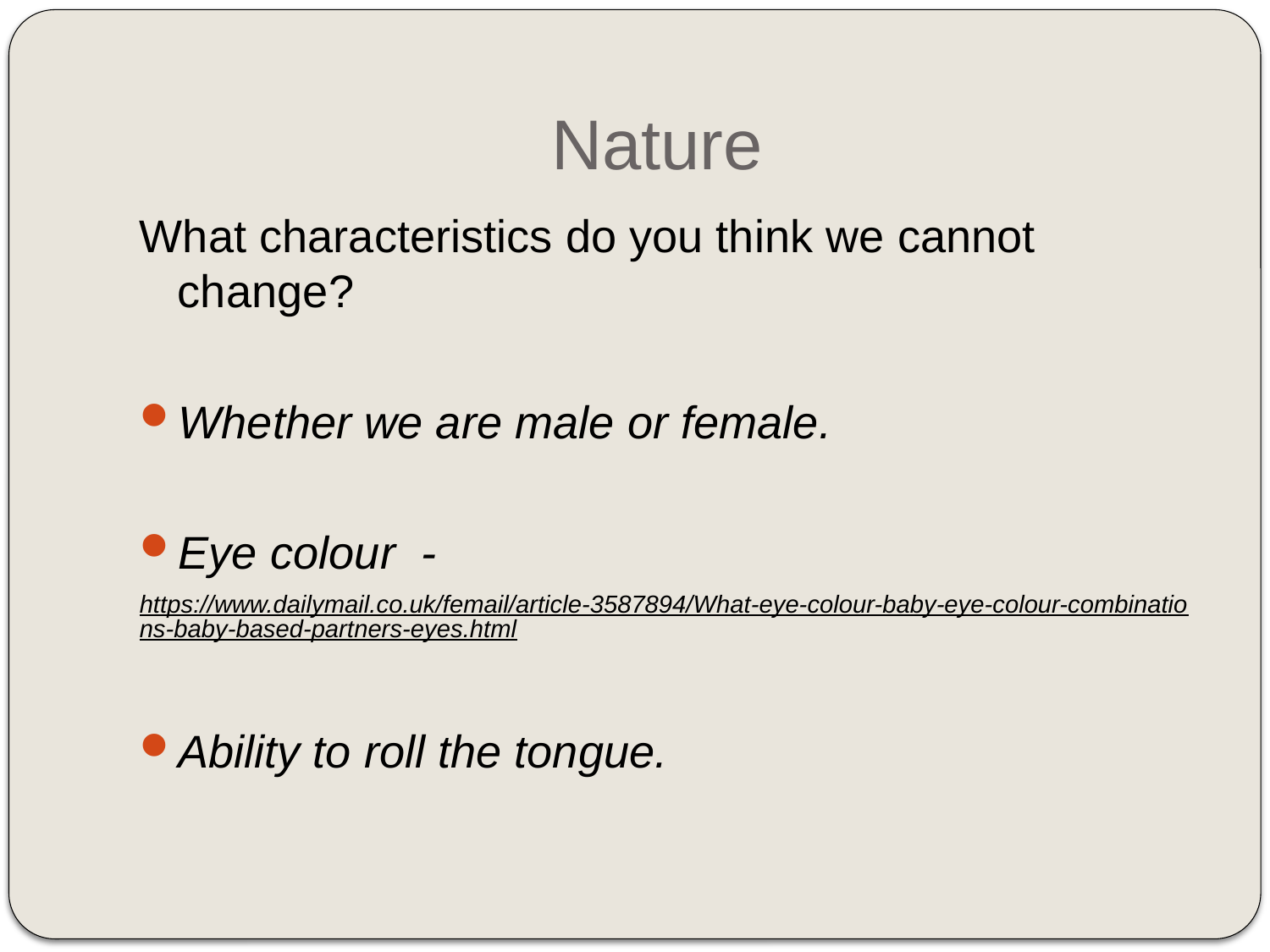

# Nature
What characteristics do you think we cannot change?

Whether we are male or female.

Eye colour  -
https://www.dailymail.co.uk/femail/article-3587894/What-eye-colour-baby-eye-colour-combinations-baby-based-partners-eyes.html

Ability to roll the tongue.